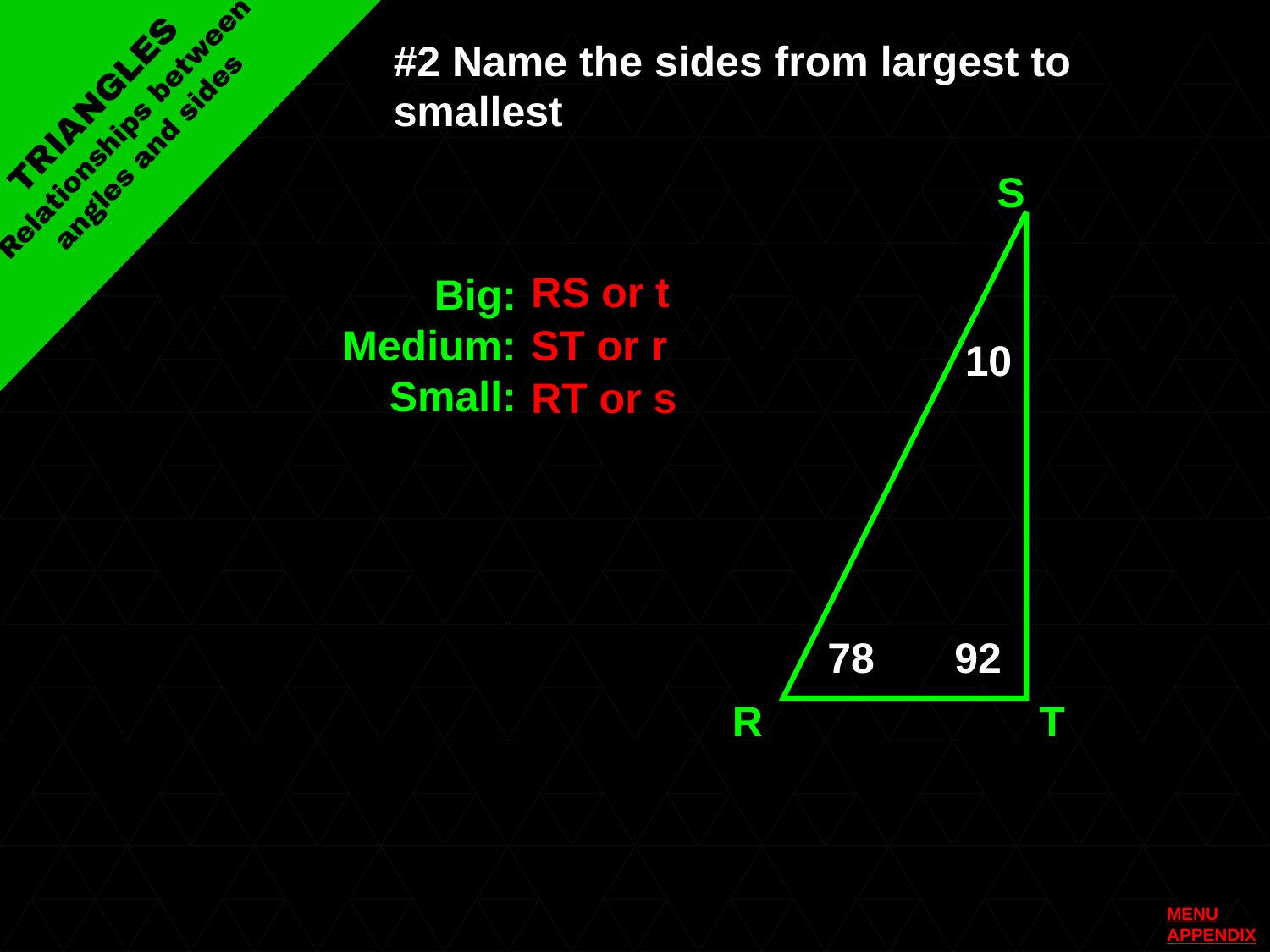

#2 Name the sides from largest to    	smallest
TRIANGLES
Relationships between angles and sides
S

RS or t
Big:
Medium:
Small:
ST or r
10
RT or s
78
92
R
T
MENU
APPENDIX